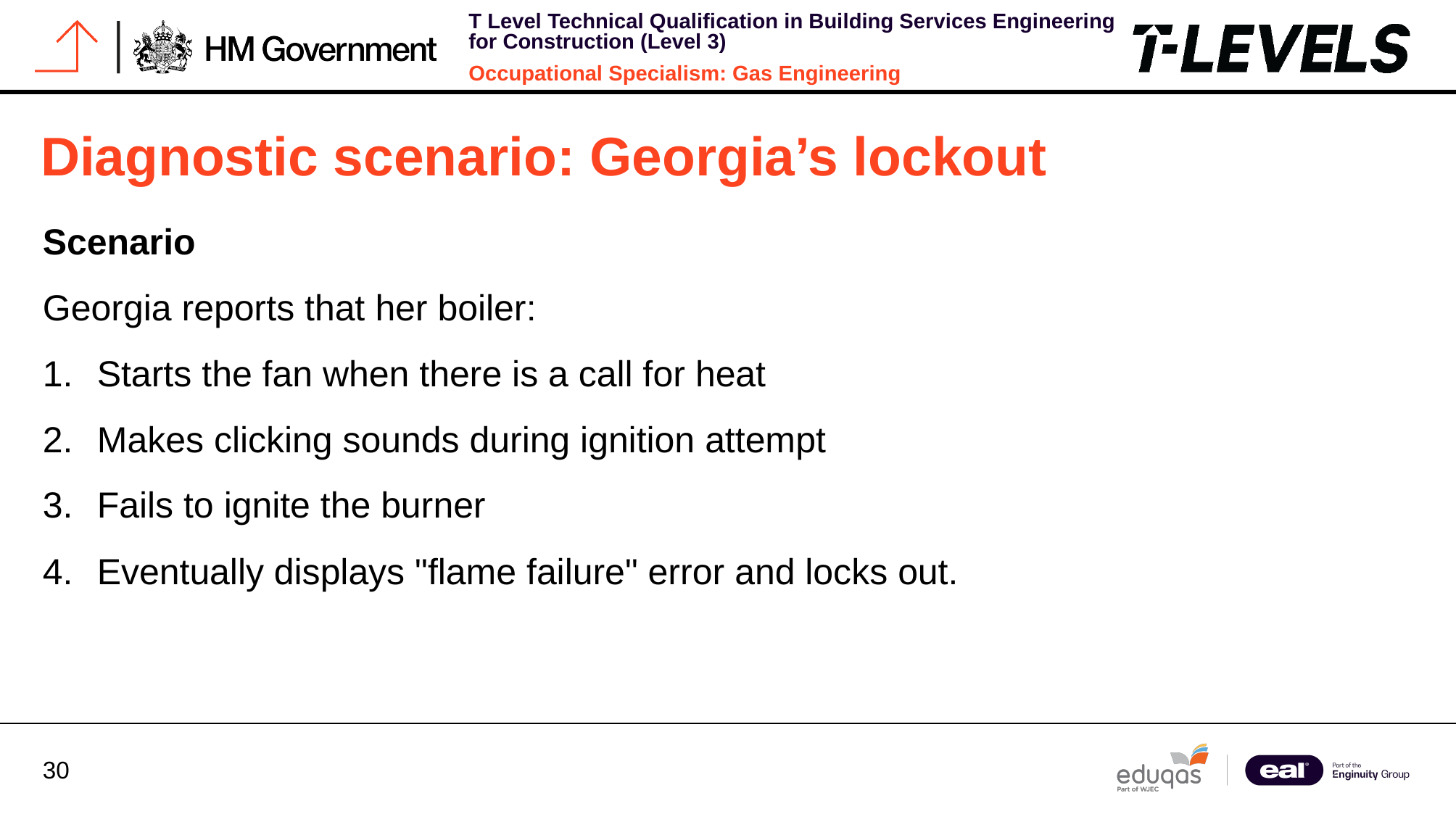

# Diagnostic scenario: Georgia’s lockout
Scenario
Georgia reports that her boiler:
Starts the fan when there is a call for heat
Makes clicking sounds during ignition attempt
Fails to ignite the burner
Eventually displays "flame failure" error and locks out.